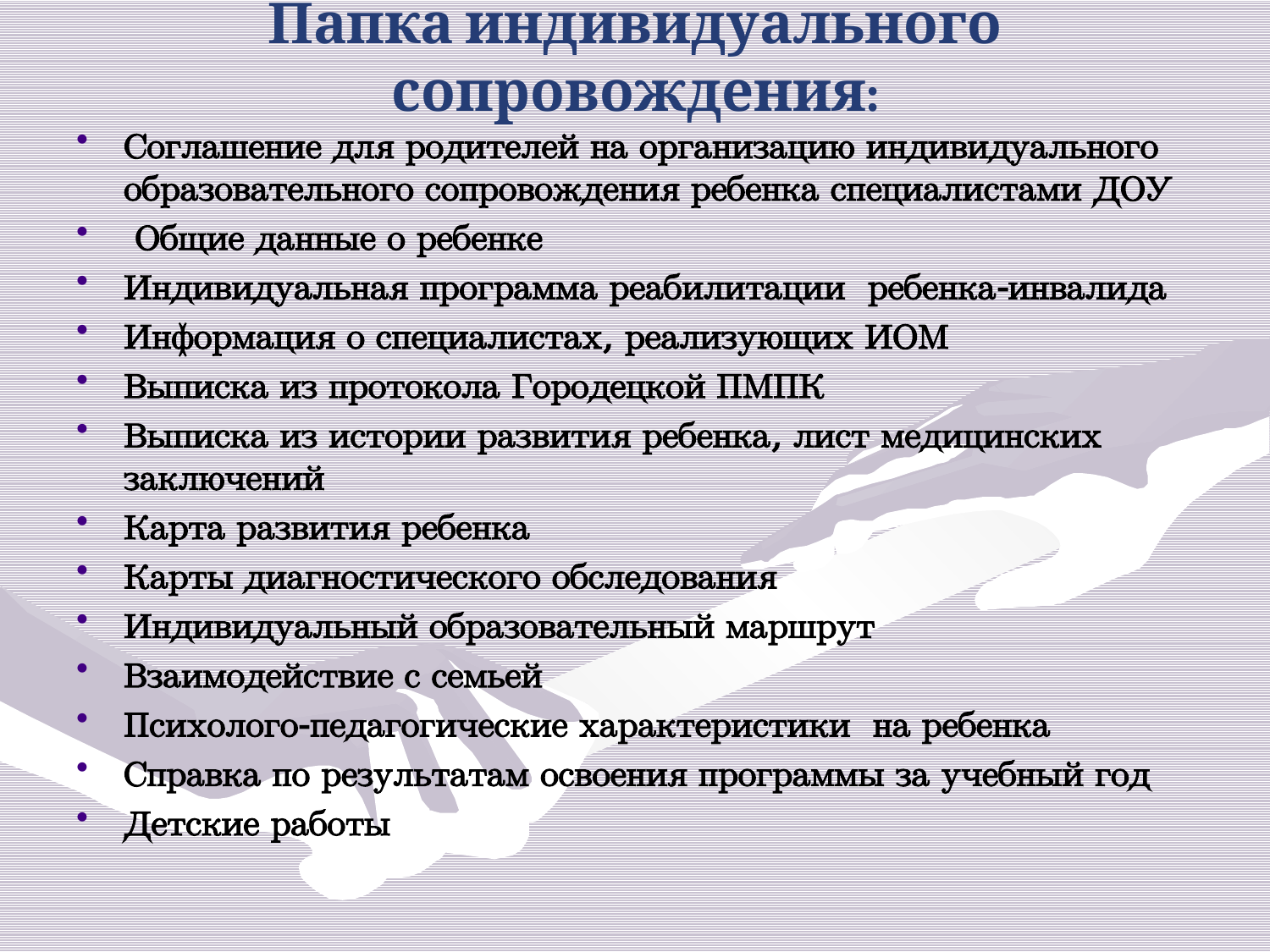

# Папка индивидуального сопровождения:
Соглашение для родителей на организацию индивидуального образовательного сопровождения ребенка специалистами ДОУ
 Общие данные о ребенке
Индивидуальная программа реабилитации  ребенка-инвалида
Информация о специалистах, реализующих ИОМ
Выписка из протокола Городецкой ПМПК
Выписка из истории развития ребенка, лист медицинских заключений
Карта развития ребенка
Карты диагностического обследования
Индивидуальный образовательный маршрут
Взаимодействие с семьей
Психолого-педагогические характеристики  на ребенка
Справка по результатам освоения программы за учебный год
Детские работы